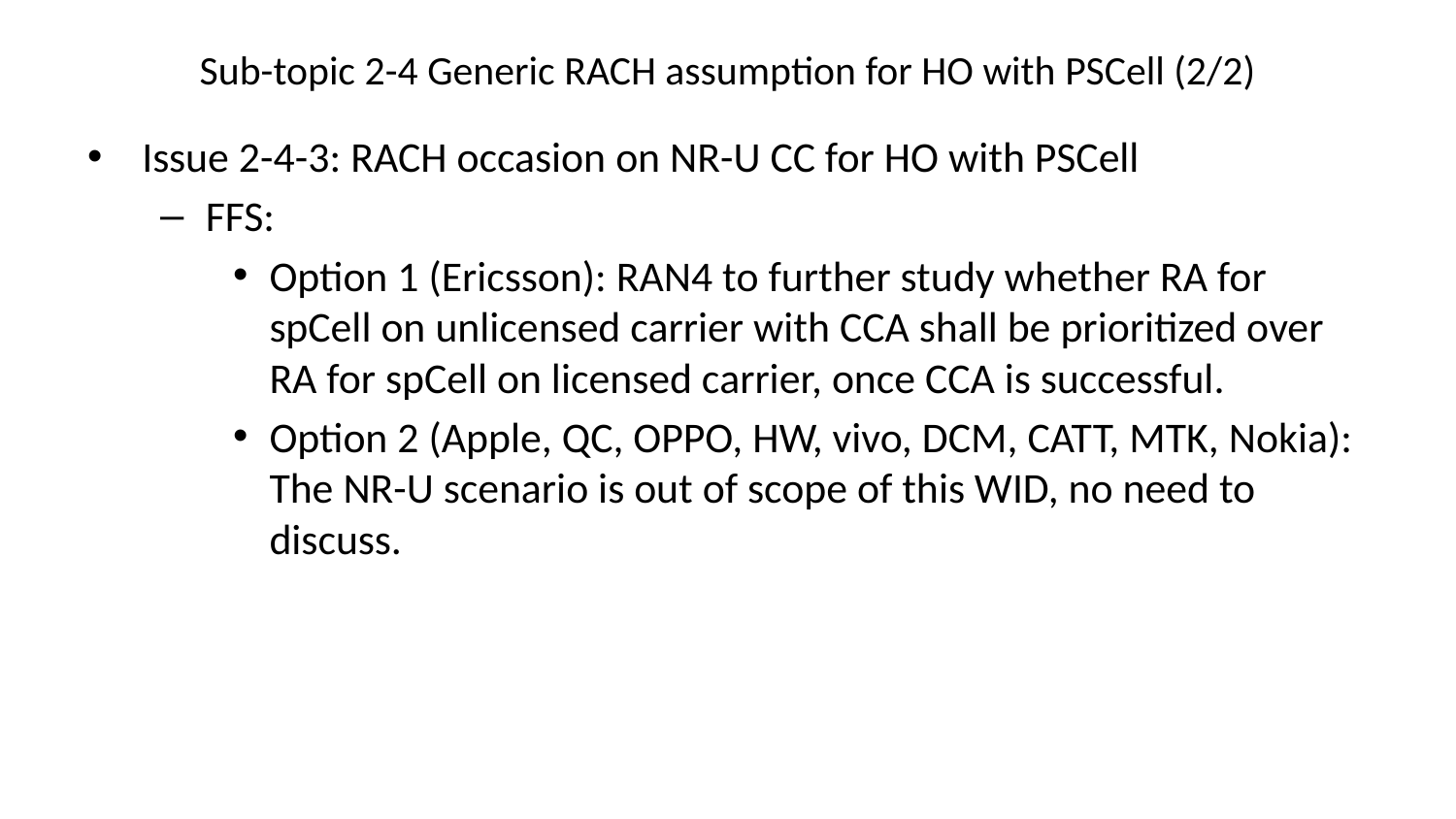

# Sub-topic 2-4 Generic RACH assumption for HO with PSCell (2/2)
Issue 2-4-3: RACH occasion on NR-U CC for HO with PSCell
FFS:
Option 1 (Ericsson): RAN4 to further study whether RA for spCell on unlicensed carrier with CCA shall be prioritized over RA for spCell on licensed carrier, once CCA is successful.
Option 2 (Apple, QC, OPPO, HW, vivo, DCM, CATT, MTK, Nokia): The NR-U scenario is out of scope of this WID, no need to discuss.